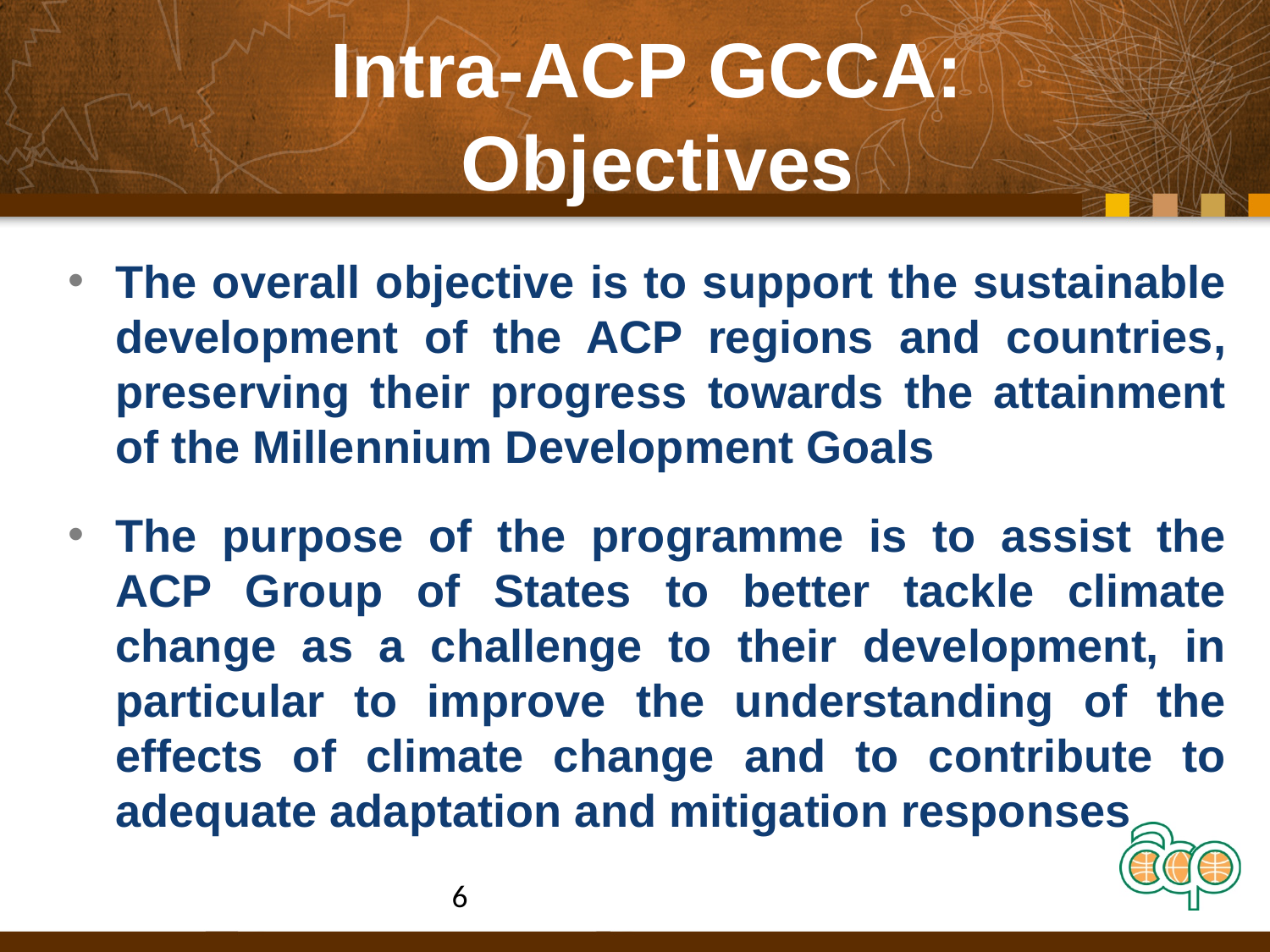

# Intra-ACP GCCA: Objectives
The overall objective is to support the sustainable development of the ACP regions and countries, preserving their progress towards the attainment of the Millennium Development Goals

The purpose of the programme is to assist the ACP Group of States to better tackle climate change as a challenge to their development, in particular to improve the understanding of the effects of climate change and to contribute to adequate adaptation and mitigation responses
6